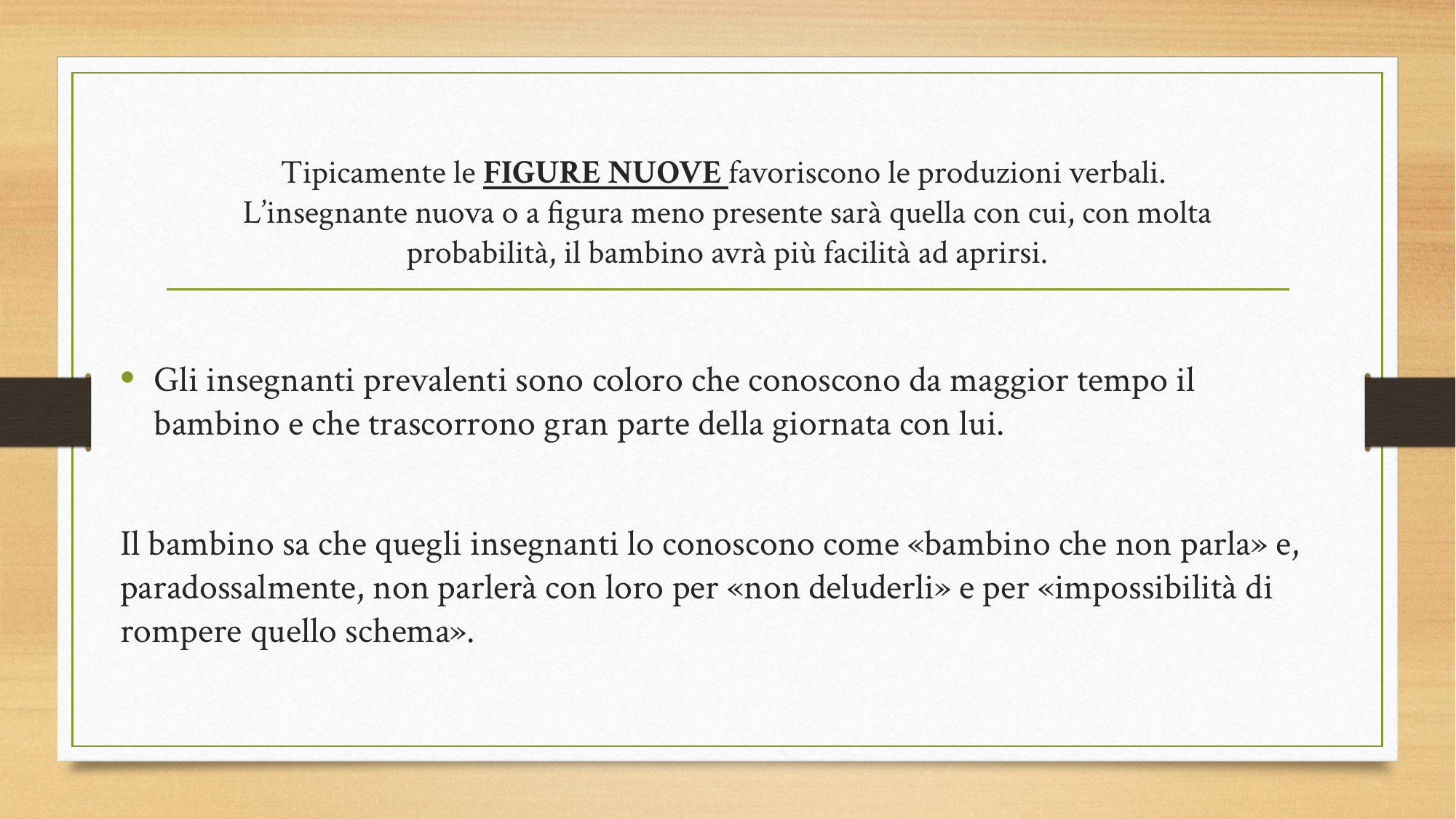

# Tipicamente le FIGURE NUOVE favoriscono le produzioni verbali. L’insegnante nuova o a figura meno presente sarà quella con cui, con molta probabilità, il bambino avrà più facilità ad aprirsi.

Gli insegnanti prevalenti sono coloro che conoscono da maggior tempo il bambino e che trascorrono gran parte della giornata con lui.

Il bambino sa che quegli insegnanti lo conoscono come «bambino che non parla» e, paradossalmente, non parlerà con loro per «non deluderli» e per «impossibilità di rompere quello schema».